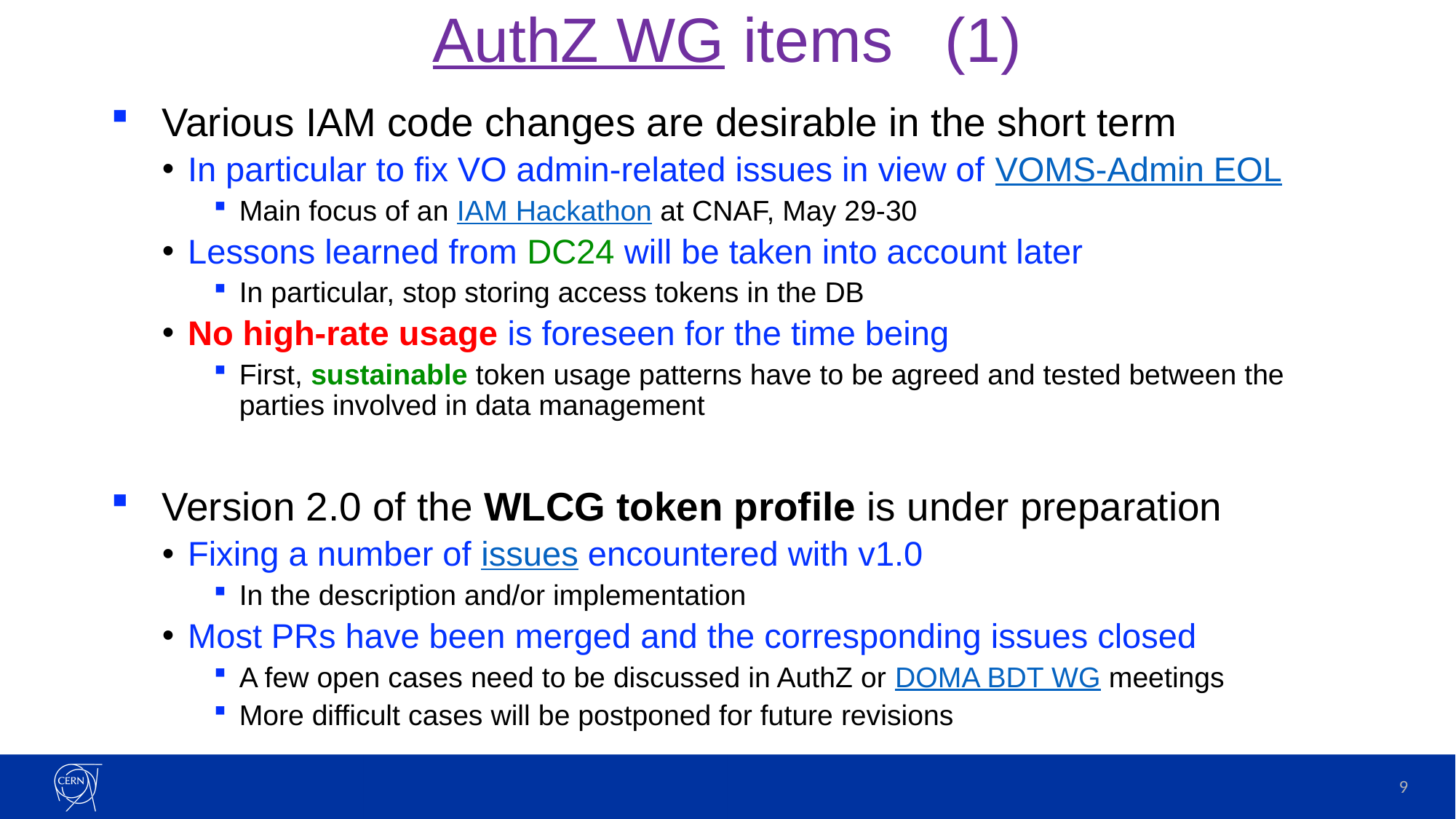

# AuthZ WG items   (1)
Various IAM code changes are desirable in the short term
In particular to fix VO admin-related issues in view of VOMS-Admin EOL
Main focus of an IAM Hackathon at CNAF, May 29-30
Lessons learned from DC24 will be taken into account later
In particular, stop storing access tokens in the DB
No high-rate usage is foreseen for the time being
First, sustainable token usage patterns have to be agreed and tested between the parties involved in data management

Version 2.0 of the WLCG token profile is under preparation
Fixing a number of issues encountered with v1.0
In the description and/or implementation
Most PRs have been merged and the corresponding issues closed
A few open cases need to be discussed in AuthZ or DOMA BDT WG meetings
More difficult cases will be postponed for future revisions
9